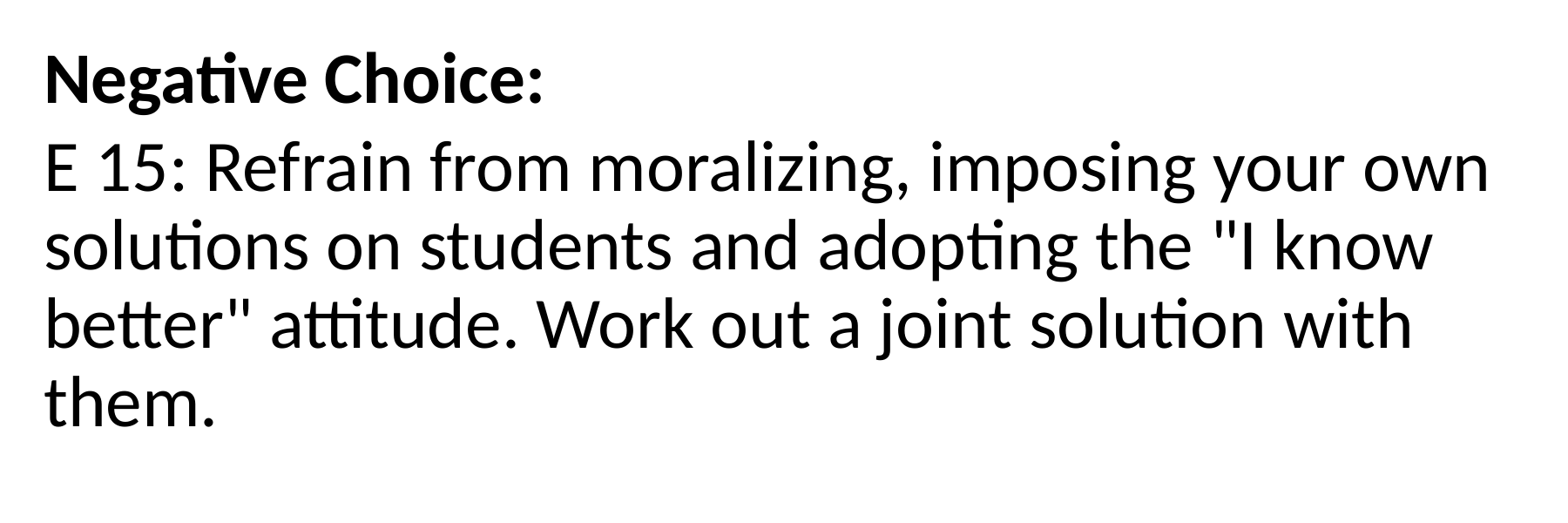

Negative Choice:
E 15: Refrain from moralizing, imposing your own solutions on students and adopting the "I know better" attitude. Work out a joint solution with them.